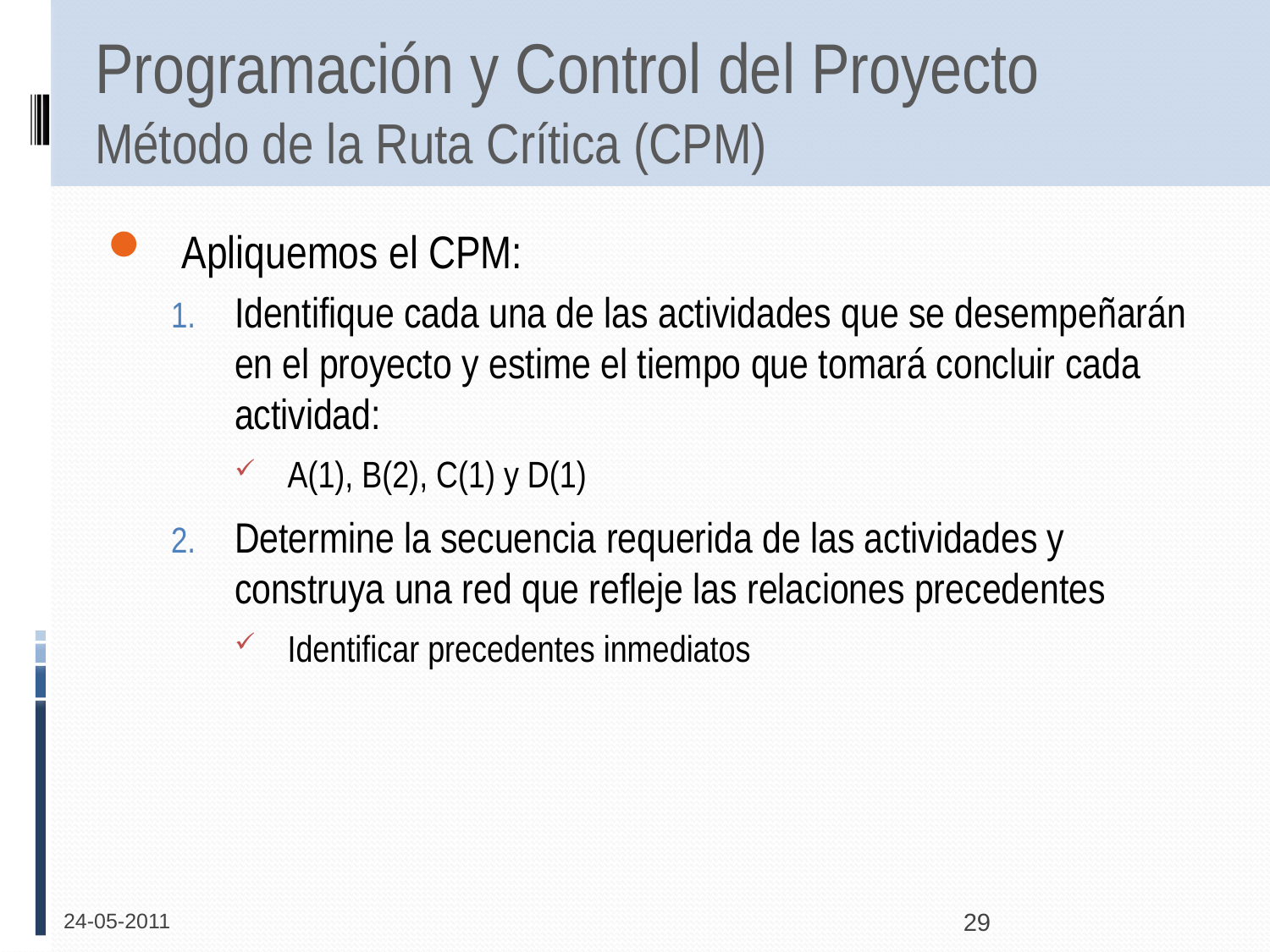

# Programación y Control del Proyecto Método de la Ruta Crítica (CPM)
Apliquemos el CPM:
Identifique cada una de las actividades que se desempeñarán en el proyecto y estime el tiempo que tomará concluir cada actividad:
A(1), B(2), C(1) y D(1)
Determine la secuencia requerida de las actividades y construya una red que refleje las relaciones precedentes
Identificar precedentes inmediatos

24-05-2011
29